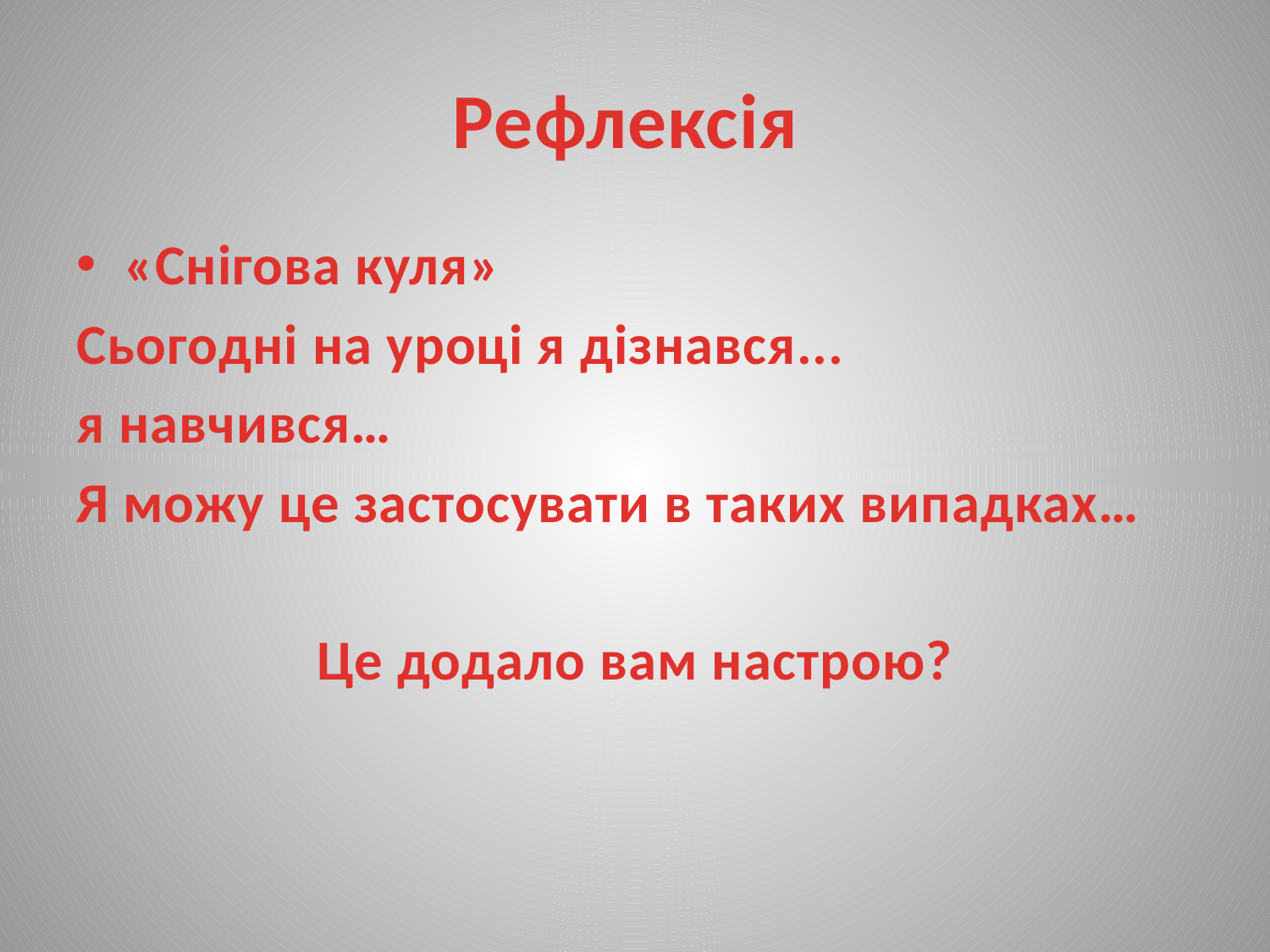

# Рефлексія
«Снігова куля»
Сьогодні на уроці я дізнався...
я навчився…
Я можу це застосувати в таких випадках…

Це додало вам настрою?